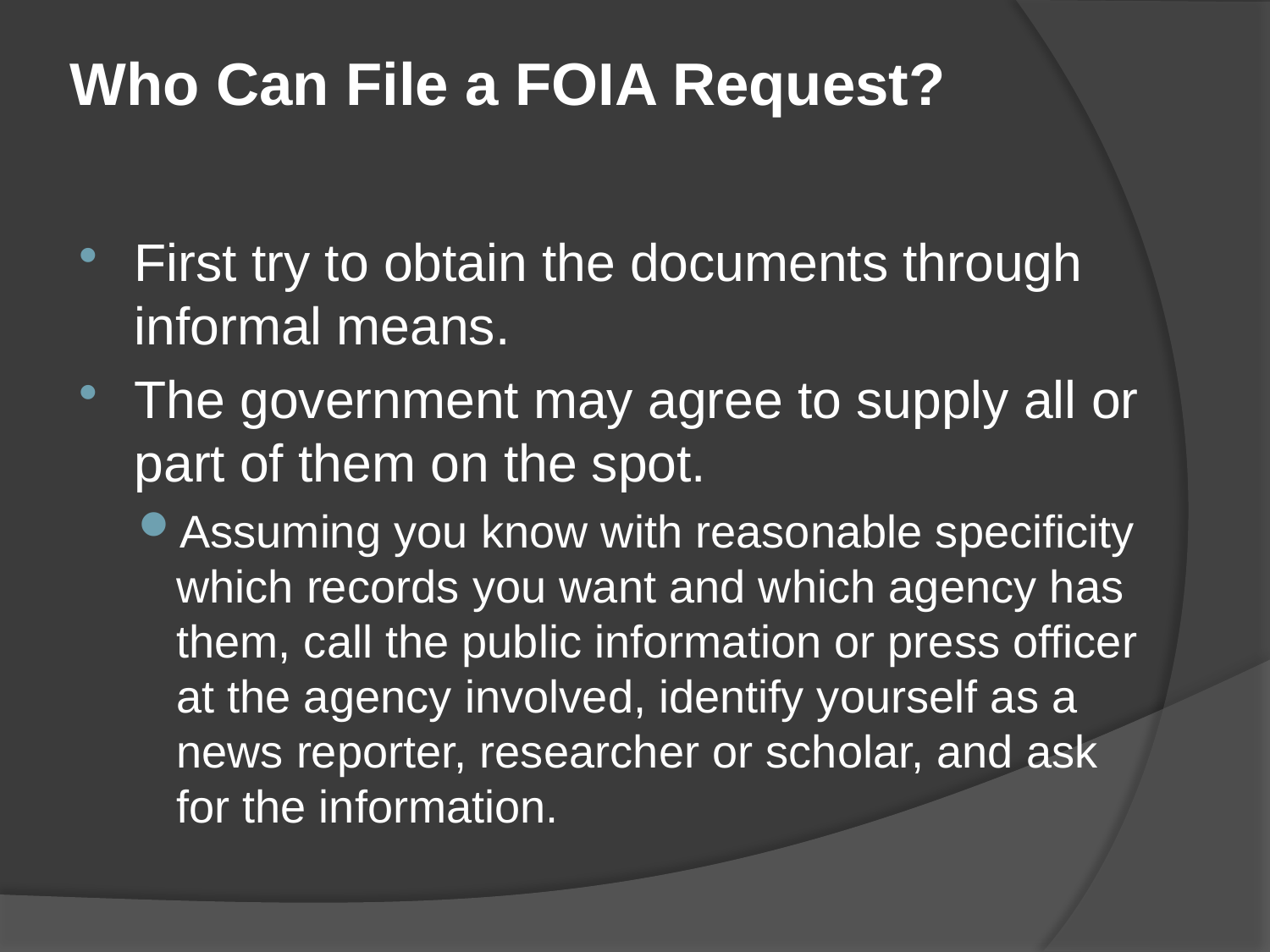

# Who Can File a FOIA Request?
First try to obtain the documents through informal means.
The government may agree to supply all or part of them on the spot.
Assuming you know with reasonable specificity which records you want and which agency has them, call the public information or press officer at the agency involved, identify yourself as a news reporter, researcher or scholar, and ask for the information.